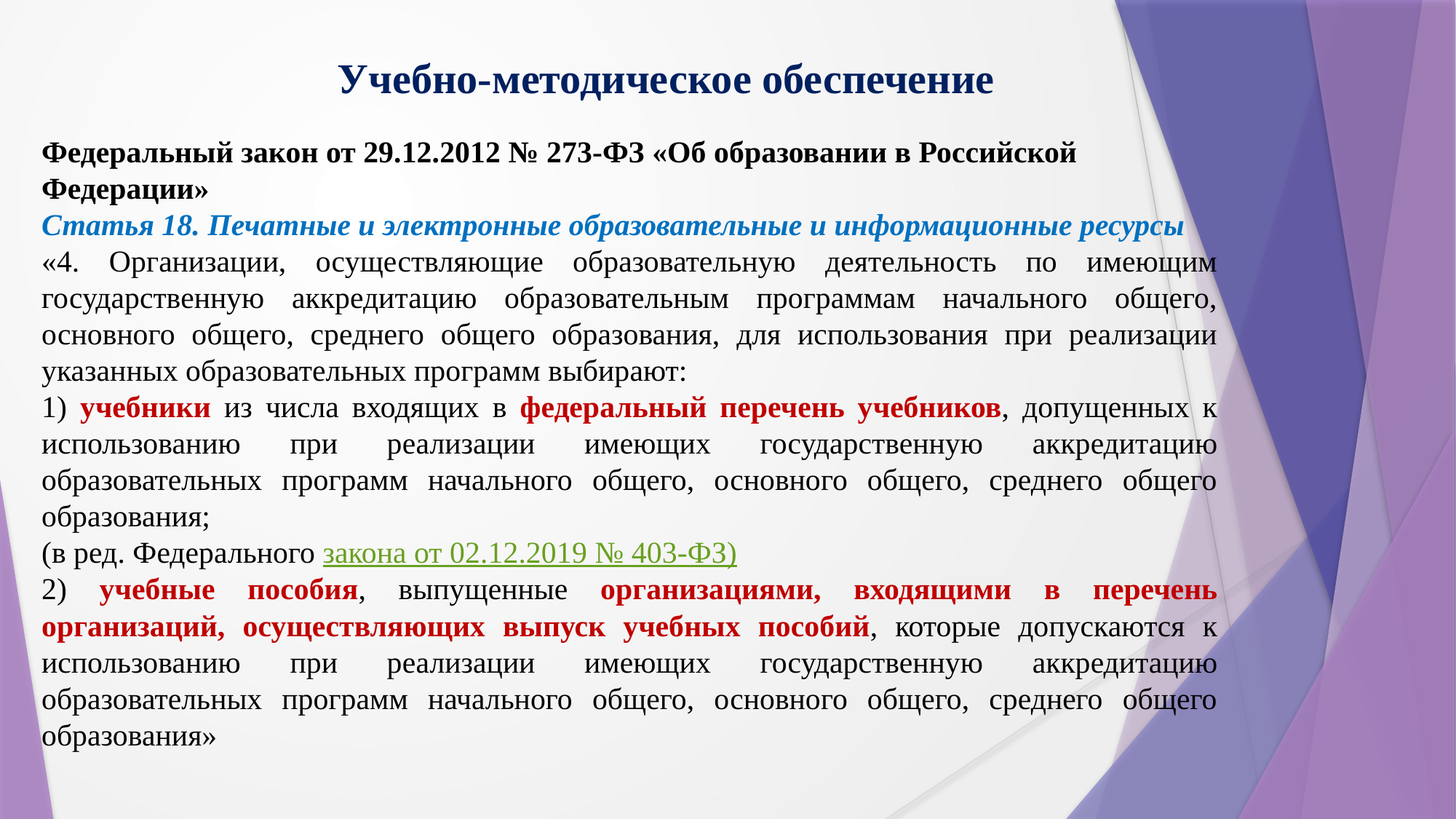

# Учебно-методическое обеспечение
Федеральный закон от 29.12.2012 № 273-ФЗ «Об образовании в Российской Федерации»
Статья 18. Печатные и электронные образовательные и информационные ресурсы
«4. Организации, осуществляющие образовательную деятельность по имеющим государственную аккредитацию образовательным программам начального общего, основного общего, среднего общего образования, для использования при реализации указанных образовательных программ выбирают:
1) учебники из числа входящих в федеральный перечень учебников, допущенных к использованию при реализации имеющих государственную аккредитацию образовательных программ начального общего, основного общего, среднего общего образования;
(в ред. Федерального закона от 02.12.2019 № 403-ФЗ)
2) учебные пособия, выпущенные организациями, входящими в перечень организаций, осуществляющих выпуск учебных пособий, которые допускаются к использованию при реализации имеющих государственную аккредитацию образовательных программ начального общего, основного общего, среднего общего образования»